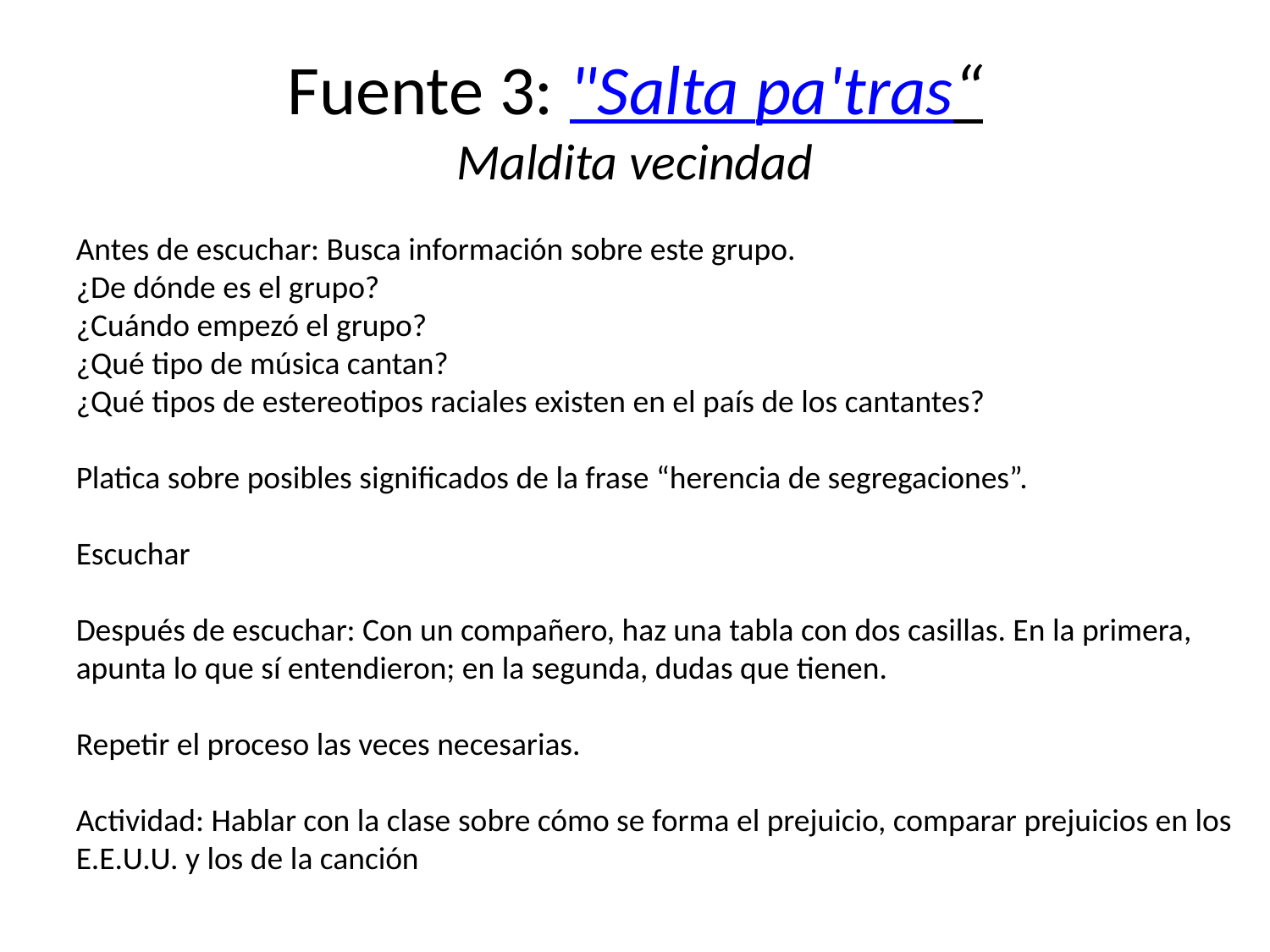

# Fuente 3: "Salta pa'tras“ Maldita vecindad
Antes de escuchar: Busca información sobre este grupo.
¿De dónde es el grupo?
¿Cuándo empezó el grupo?
¿Qué tipo de música cantan?
¿Qué tipos de estereotipos raciales existen en el país de los cantantes?

Platica sobre posibles significados de la frase “herencia de segregaciones”.

Escuchar

Después de escuchar: Con un compañero, haz una tabla con dos casillas. En la primera, apunta lo que sí entendieron; en la segunda, dudas que tienen.

Repetir el proceso las veces necesarias.

Actividad: Hablar con la clase sobre cómo se forma el prejuicio, comparar prejuicios en los E.E.U.U. y los de la canción